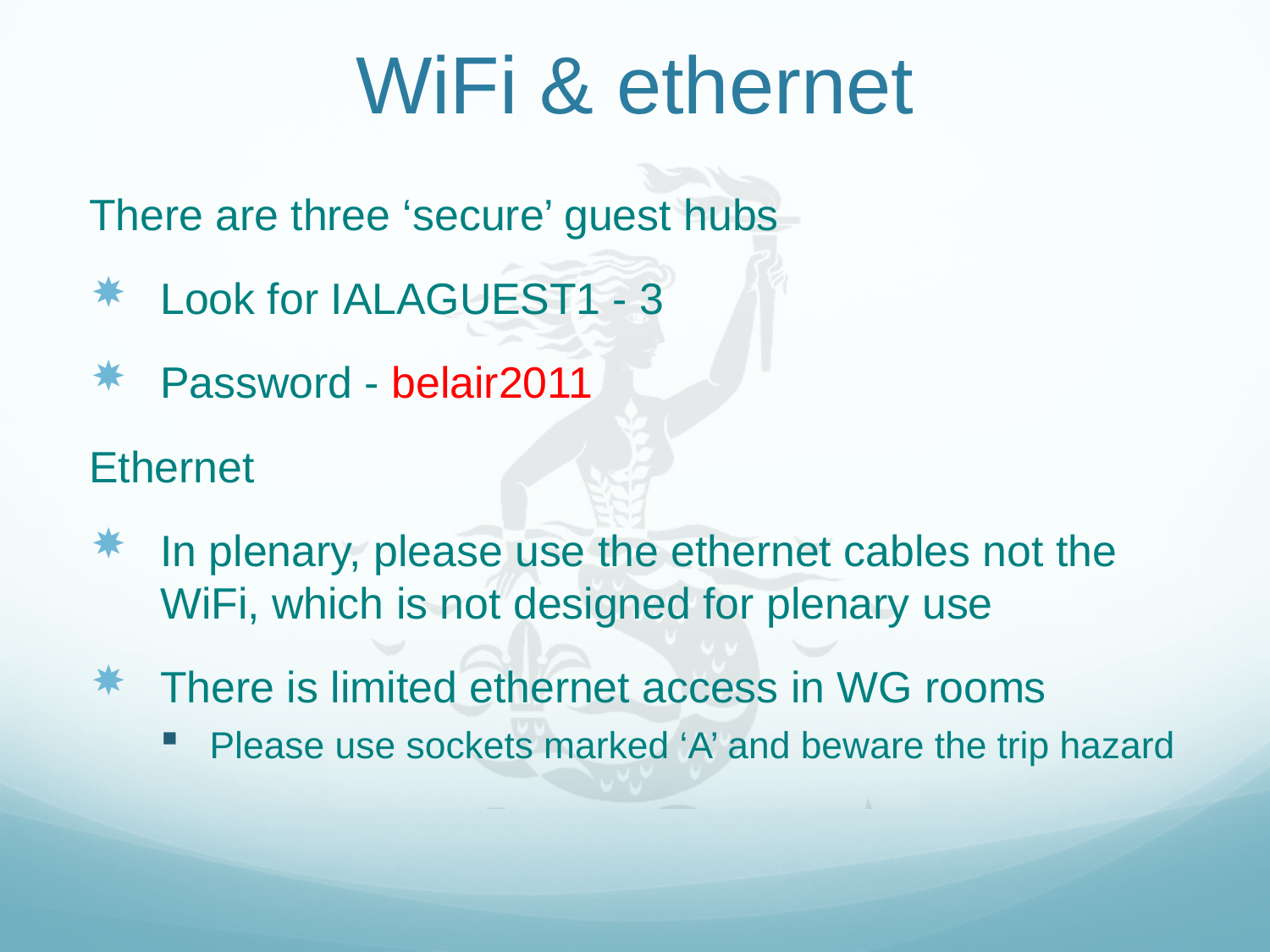

# WiFi & ethernet
There are three ‘secure’ guest hubs
Look for IALAGUEST1 - 3
Password - belair2011
Ethernet
In plenary, please use the ethernet cables not the WiFi, which is not designed for plenary use
There is limited ethernet access in WG rooms
Please use sockets marked ‘A’ and beware the trip hazard